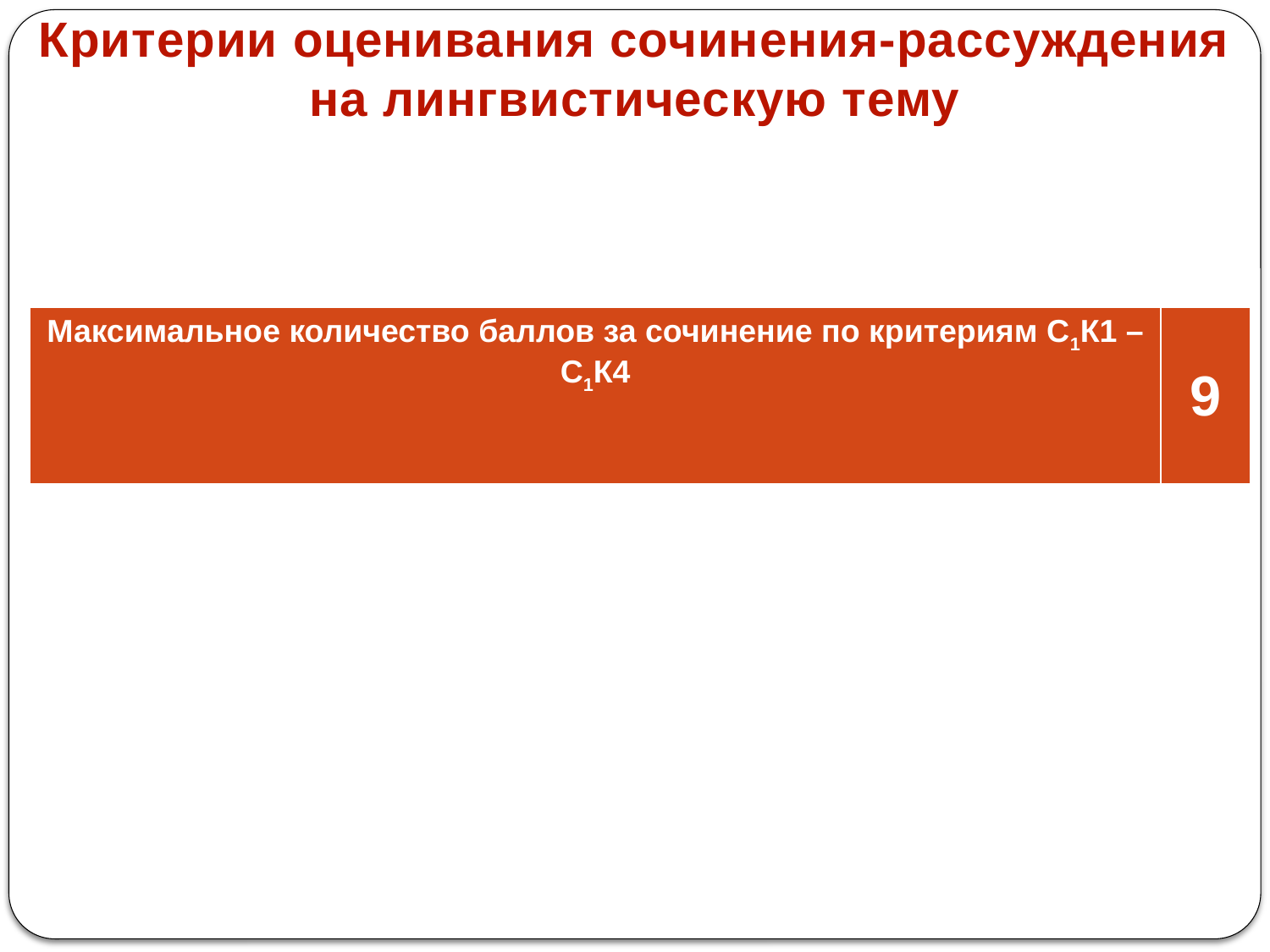

# Критерии оценивания сочинения-рассуждения на лингвистическую тему
| Максимальное количество баллов за сочинение по критериям С1К1 – С1К4 | 9 |
| --- | --- |